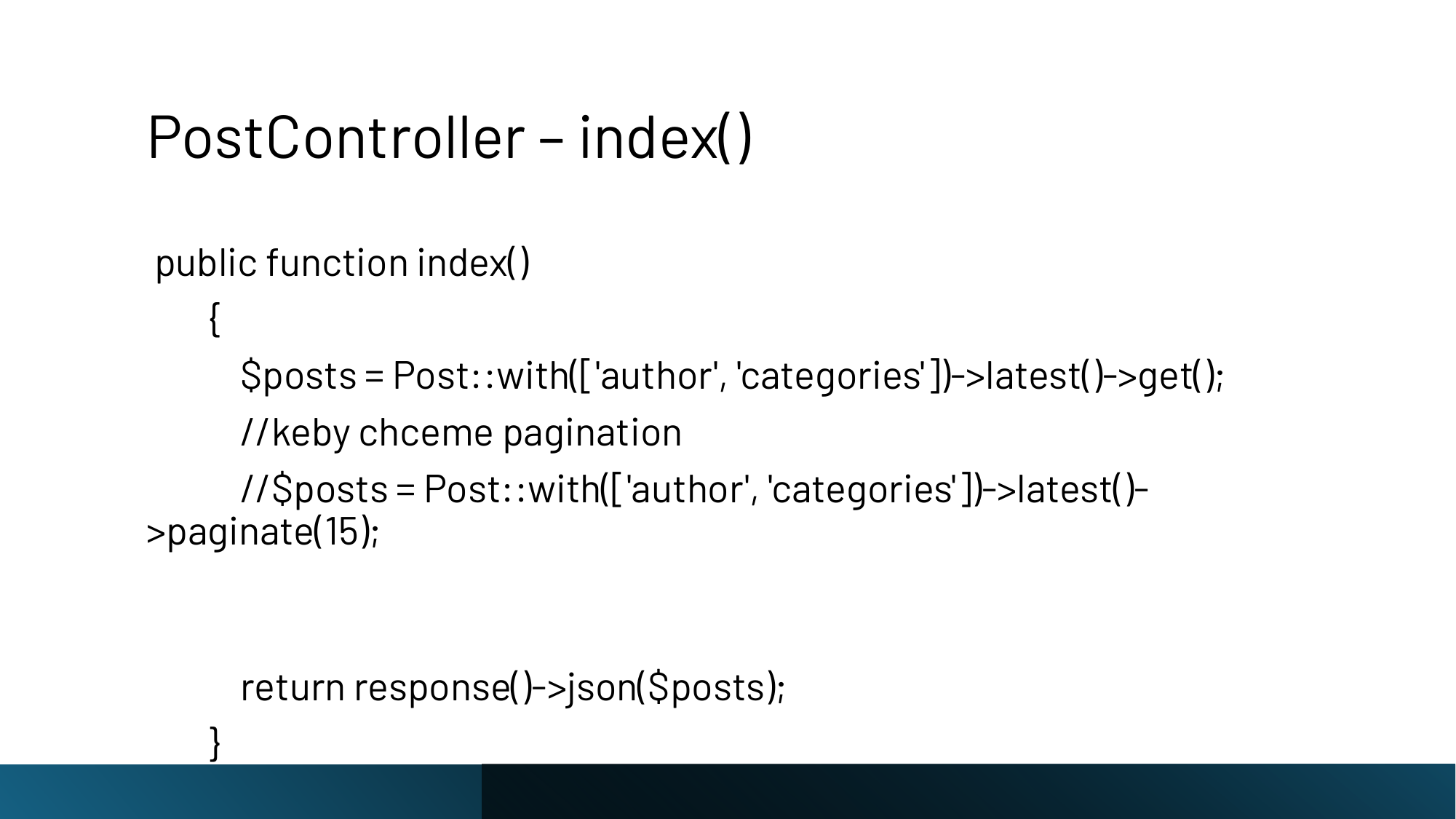

# PostController – index()
 public function index()
        {
            $posts = Post::with(['author', 'categories'])->latest()->get();
            //keby chceme pagination
            //$posts = Post::with(['author', 'categories'])->latest()->paginate(15);

            return response()->json($posts);
        }